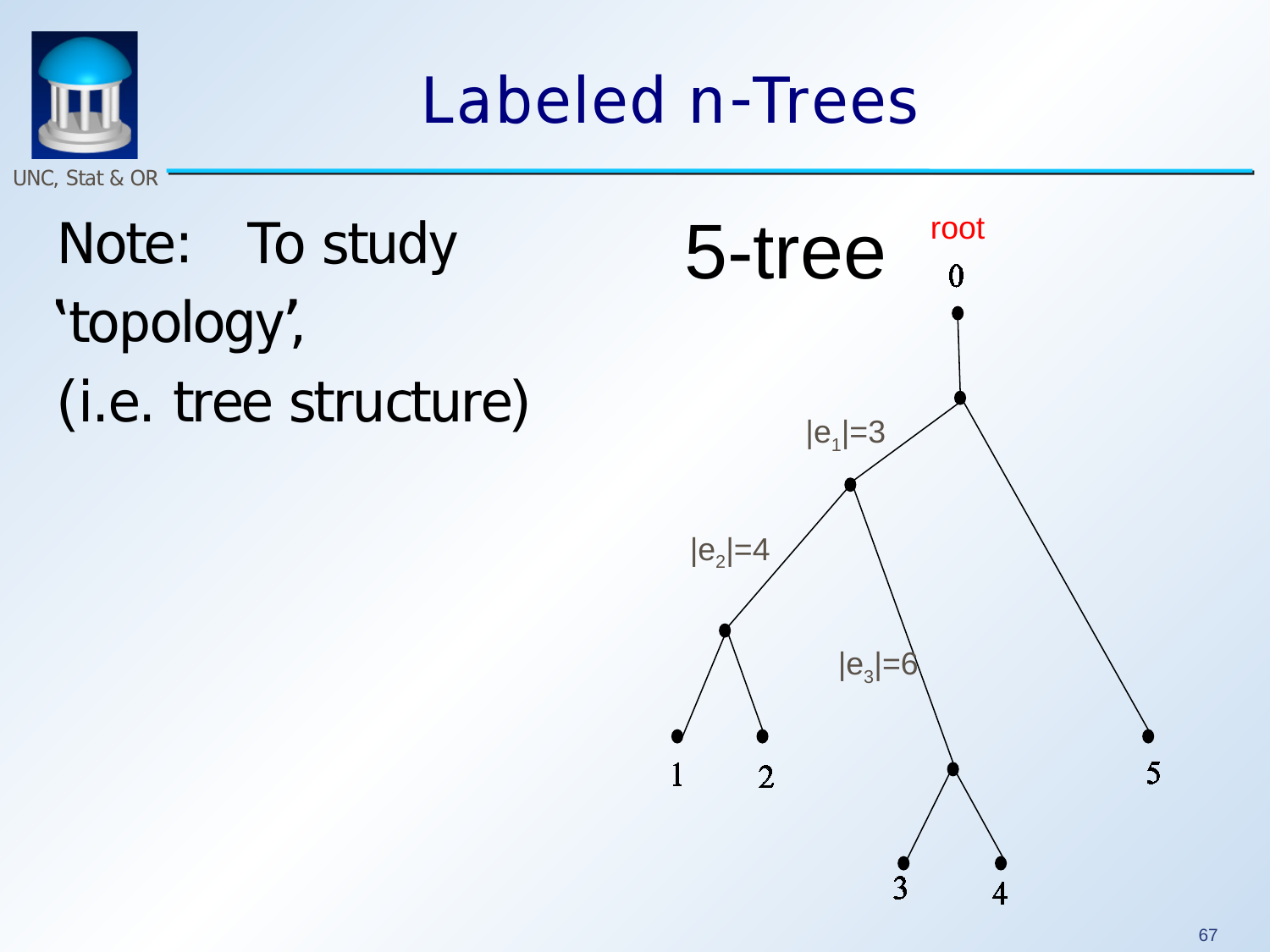

# Labeled n-Trees
5-tree
Note:   To study
‘topology’,
(i.e. tree structure)
root

|e1|=3

|e2|=4

|e3|=6